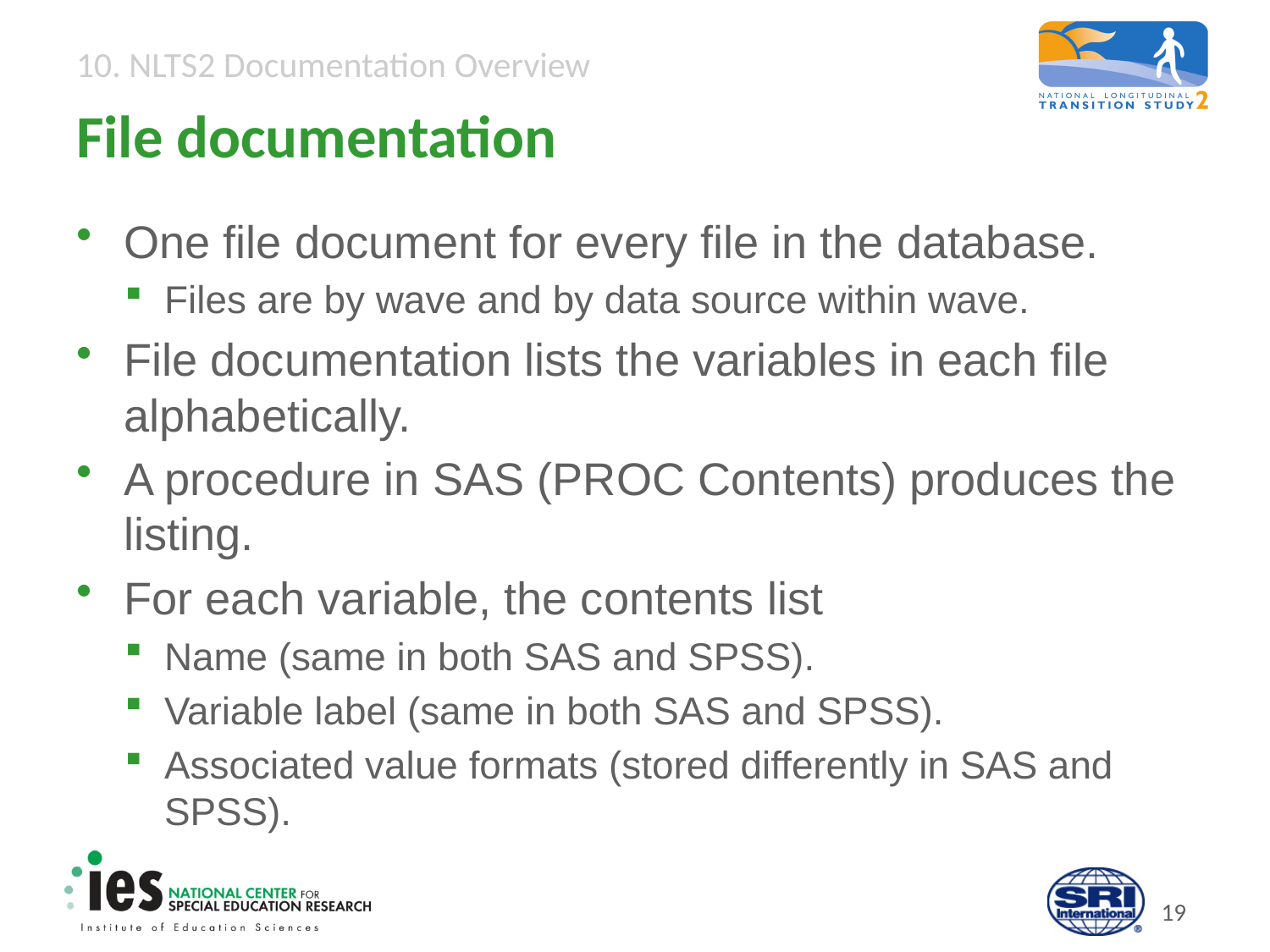

# File documentation
One file document for every file in the database.
Files are by wave and by data source within wave.
File documentation lists the variables in each file alphabetically.
A procedure in SAS (PROC Contents) produces the listing.
For each variable, the contents list
Name (same in both SAS and SPSS).
Variable label (same in both SAS and SPSS).
Associated value formats (stored differently in SAS and SPSS).
19